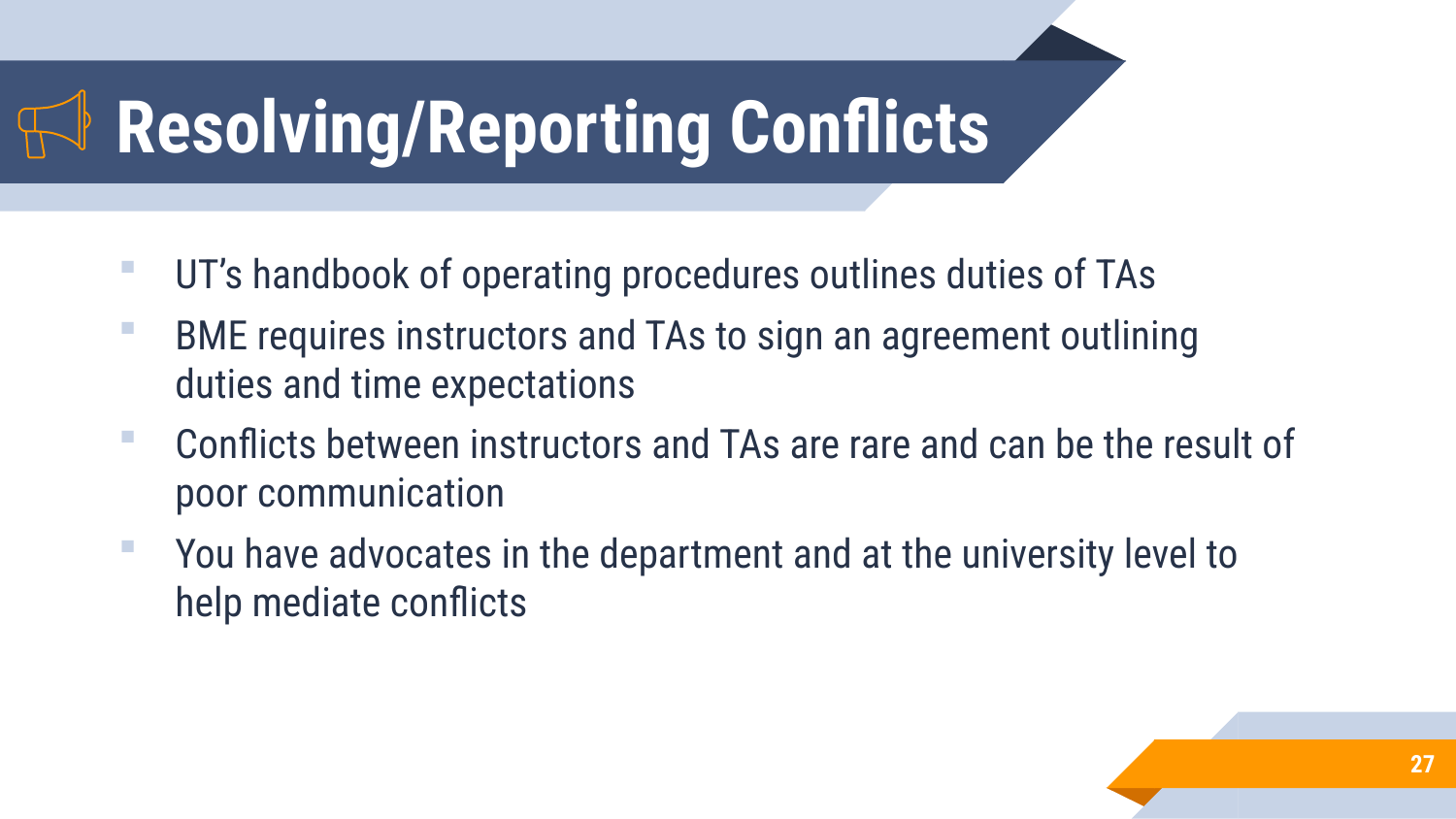

# Resolving/Reporting Conflicts

UT’s handbook of operating procedures outlines duties of TAs
BME requires instructors and TAs to sign an agreement outlining duties and time expectations
Conflicts between instructors and TAs are rare and can be the result of poor communication
You have advocates in the department and at the university level to help mediate conflicts

27